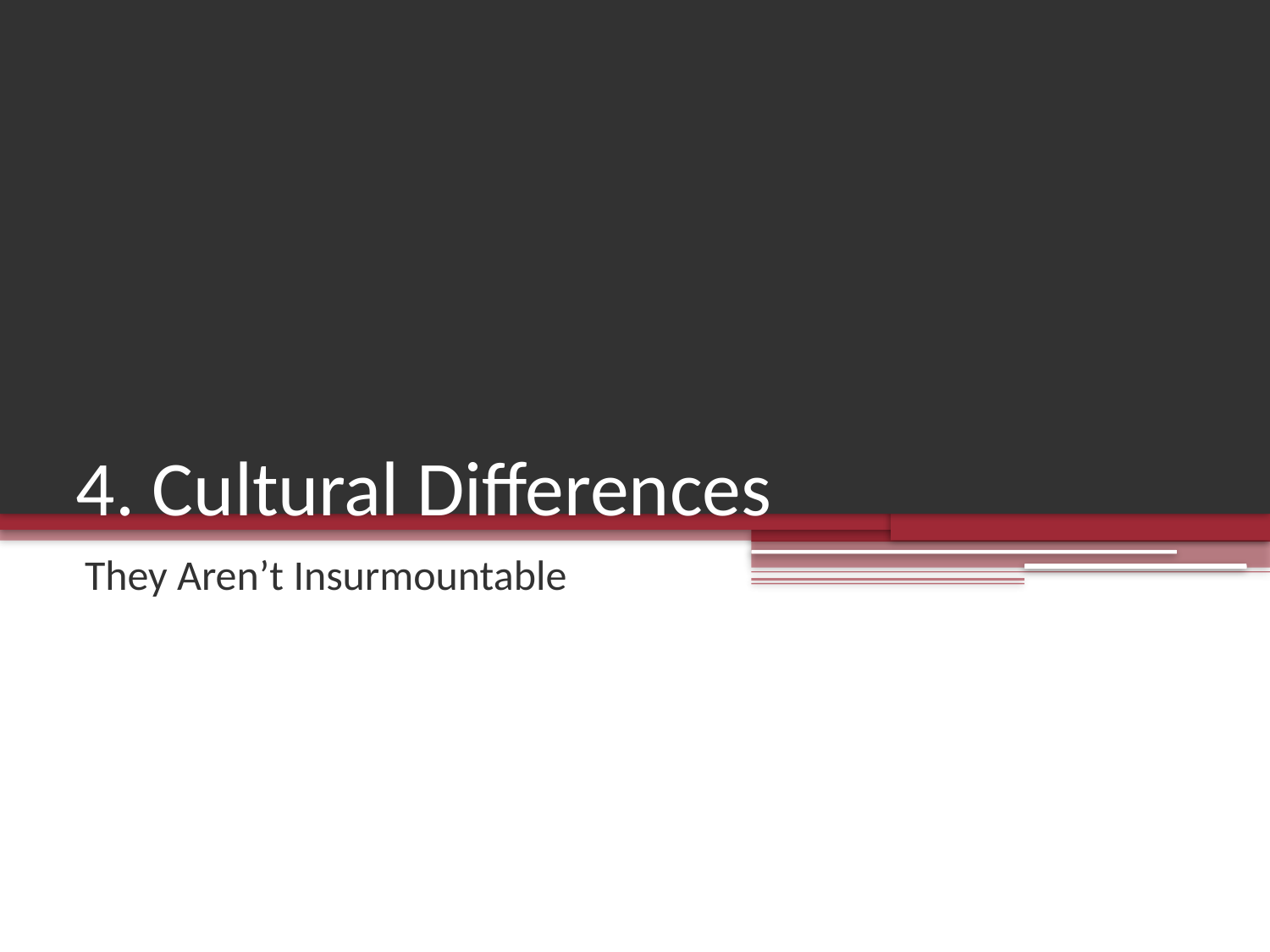

# 4. Cultural Differences
They Aren’t Insurmountable